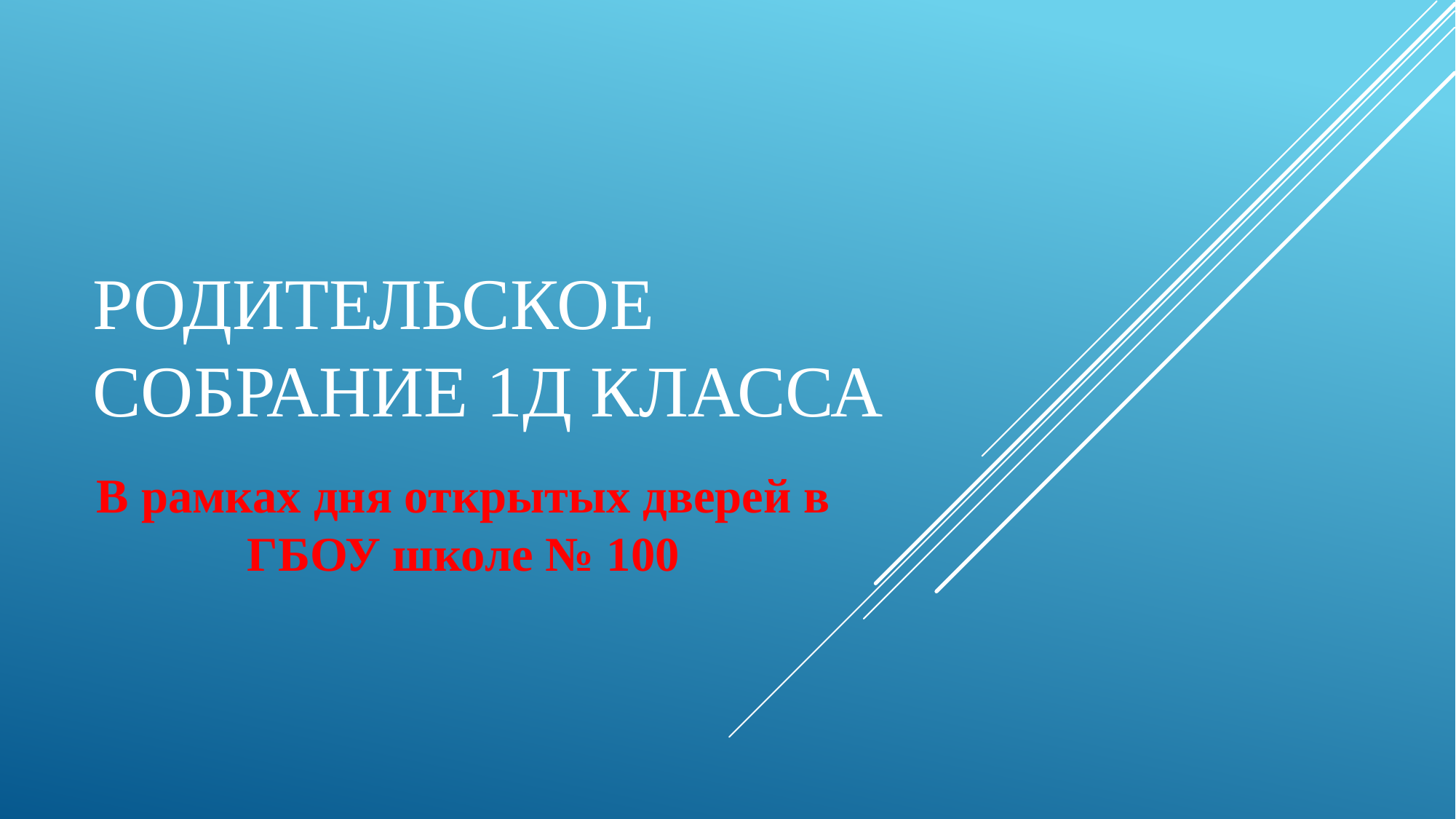

# Родительское собрание 1Д класса
В рамках дня открытых дверей в ГБОУ школе № 100